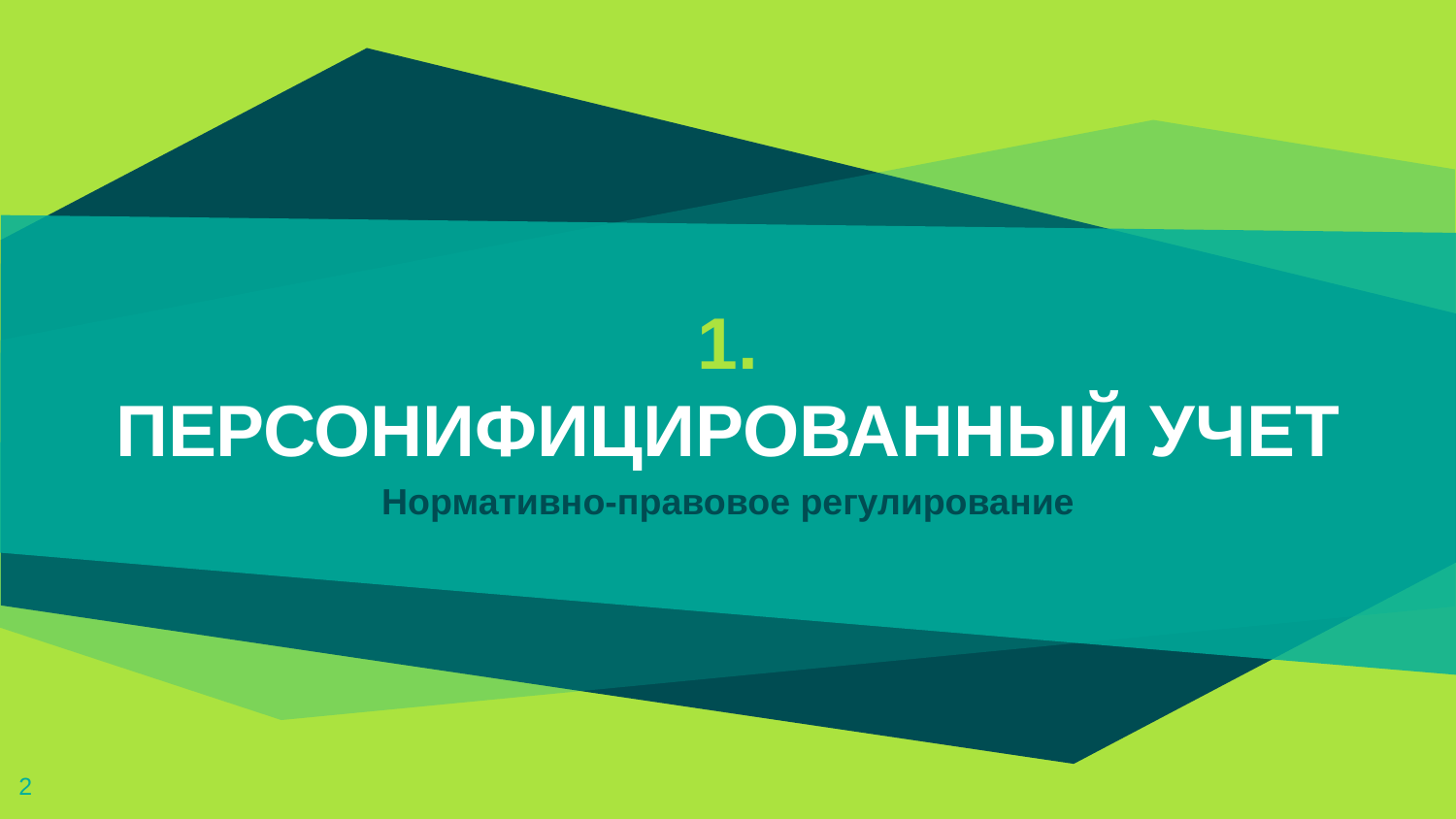

# 1.
ПЕРСОНИФИЦИРОВАННЫЙ УЧЕТ
Нормативно-правовое регулирование
2